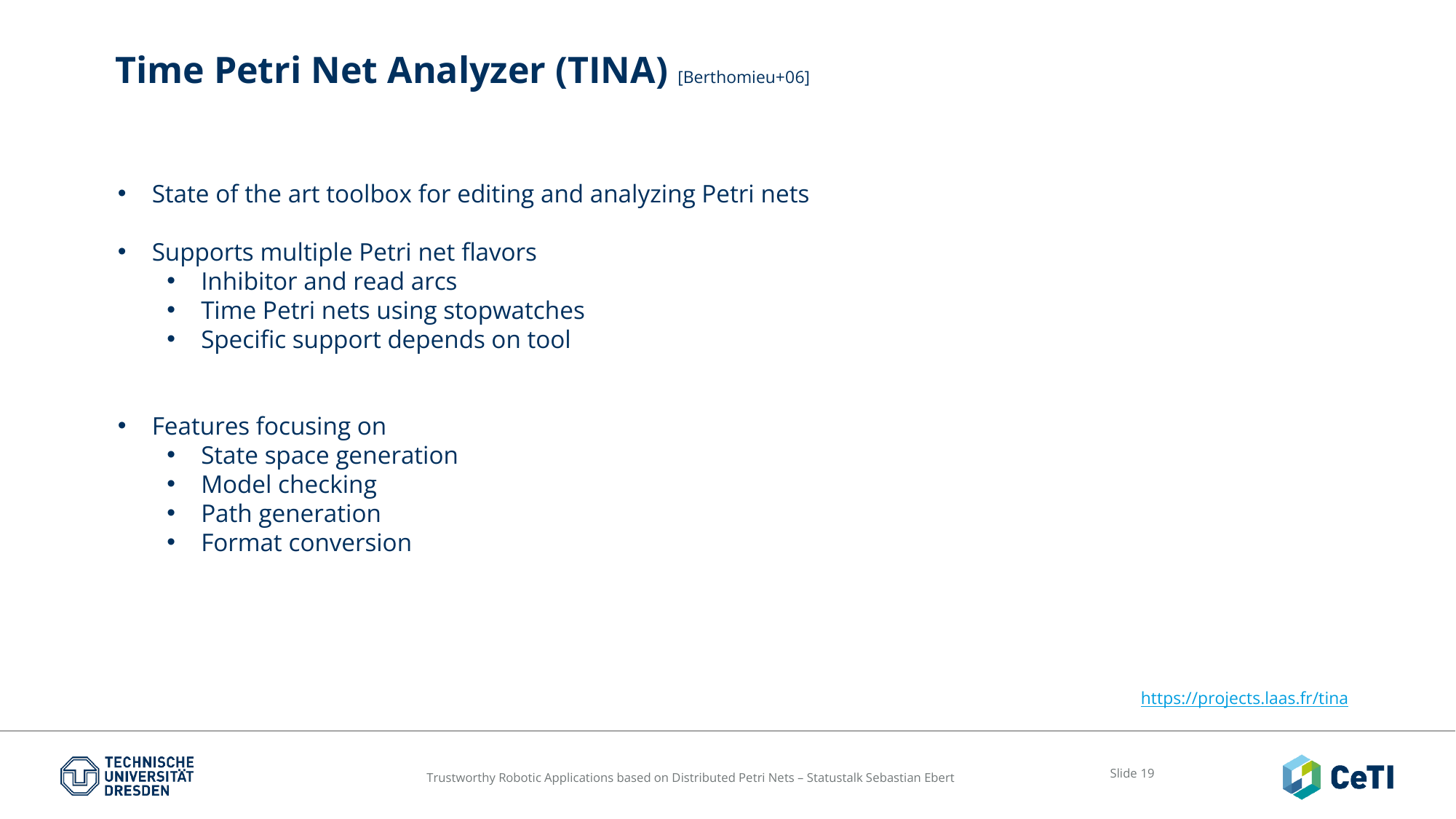

Time Petri Net Analyzer (TINA) [Berthomieu+06]

State of the art toolbox for editing and analyzing Petri nets

Supports multiple Petri net flavors
Inhibitor and read arcs
Time Petri nets using stopwatches
Specific support depends on tool

Features focusing on
State space generation
Model checking
Path generation
Format conversion

https://projects.laas.fr/tina